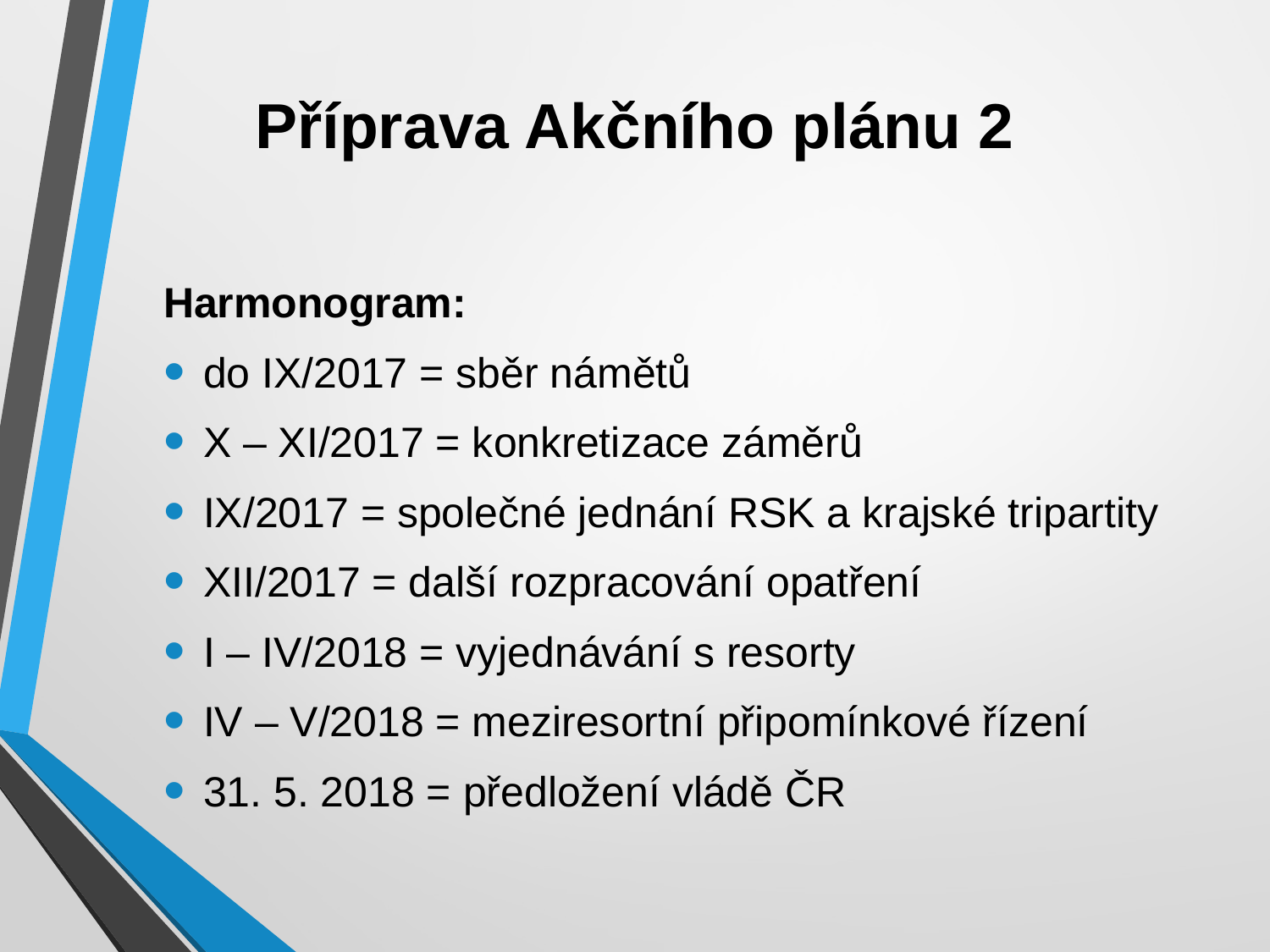

# Příprava Akčního plánu 2
Harmonogram:
do IX/2017 = sběr námětů
X – XI/2017 = konkretizace záměrů
IX/2017 = společné jednání RSK a krajské tripartity
XII/2017 = další rozpracování opatření
I – IV/2018 = vyjednávání s resorty
IV – V/2018 = meziresortní připomínkové řízení
31. 5. 2018 = předložení vládě ČR